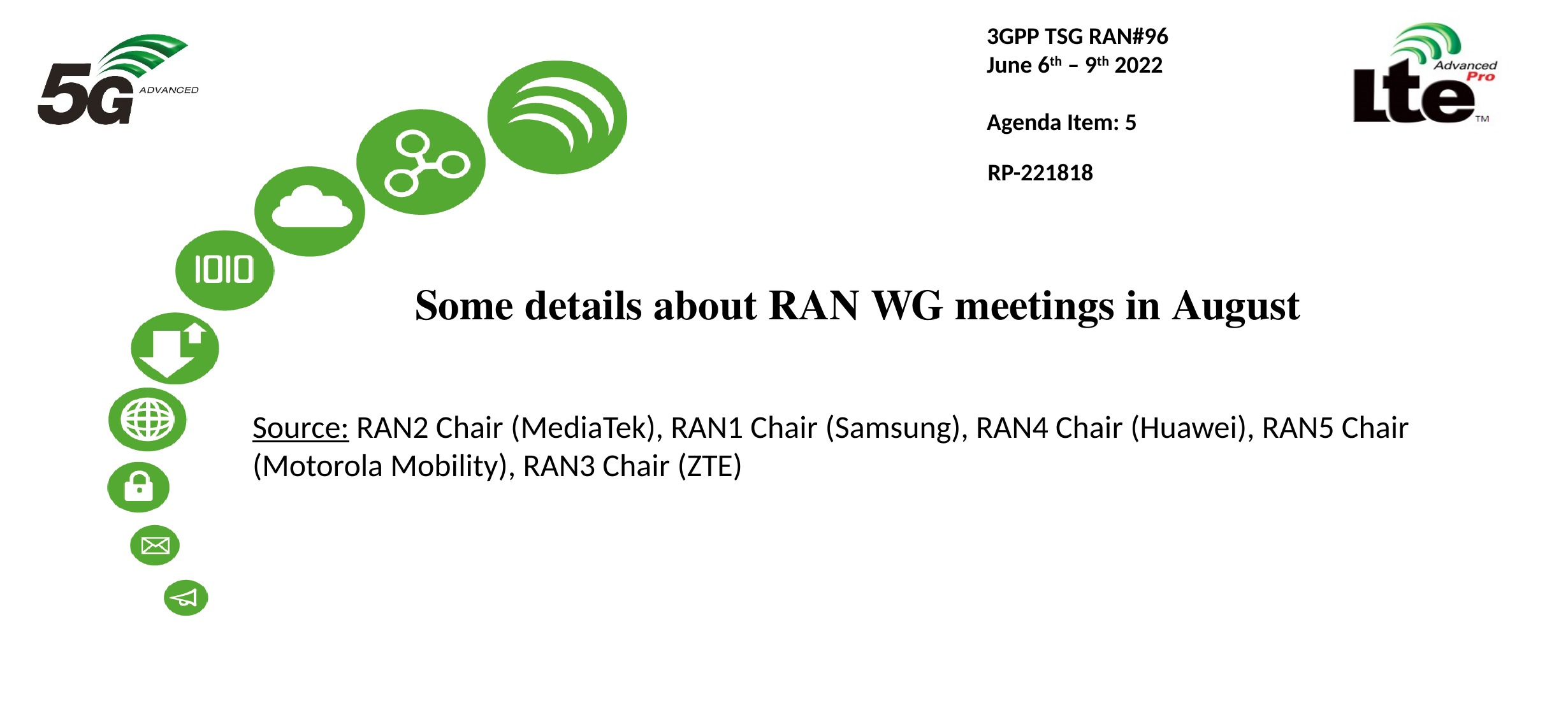

3GPP TSG RAN#96
June 6th – 9th 2022

Agenda Item: 5
RP-221818
# Some details about RAN WG meetings in August
Source: RAN2 Chair (MediaTek), RAN1 Chair (Samsung), RAN4 Chair (Huawei), RAN5 Chair (Motorola Mobility), RAN3 Chair (ZTE)